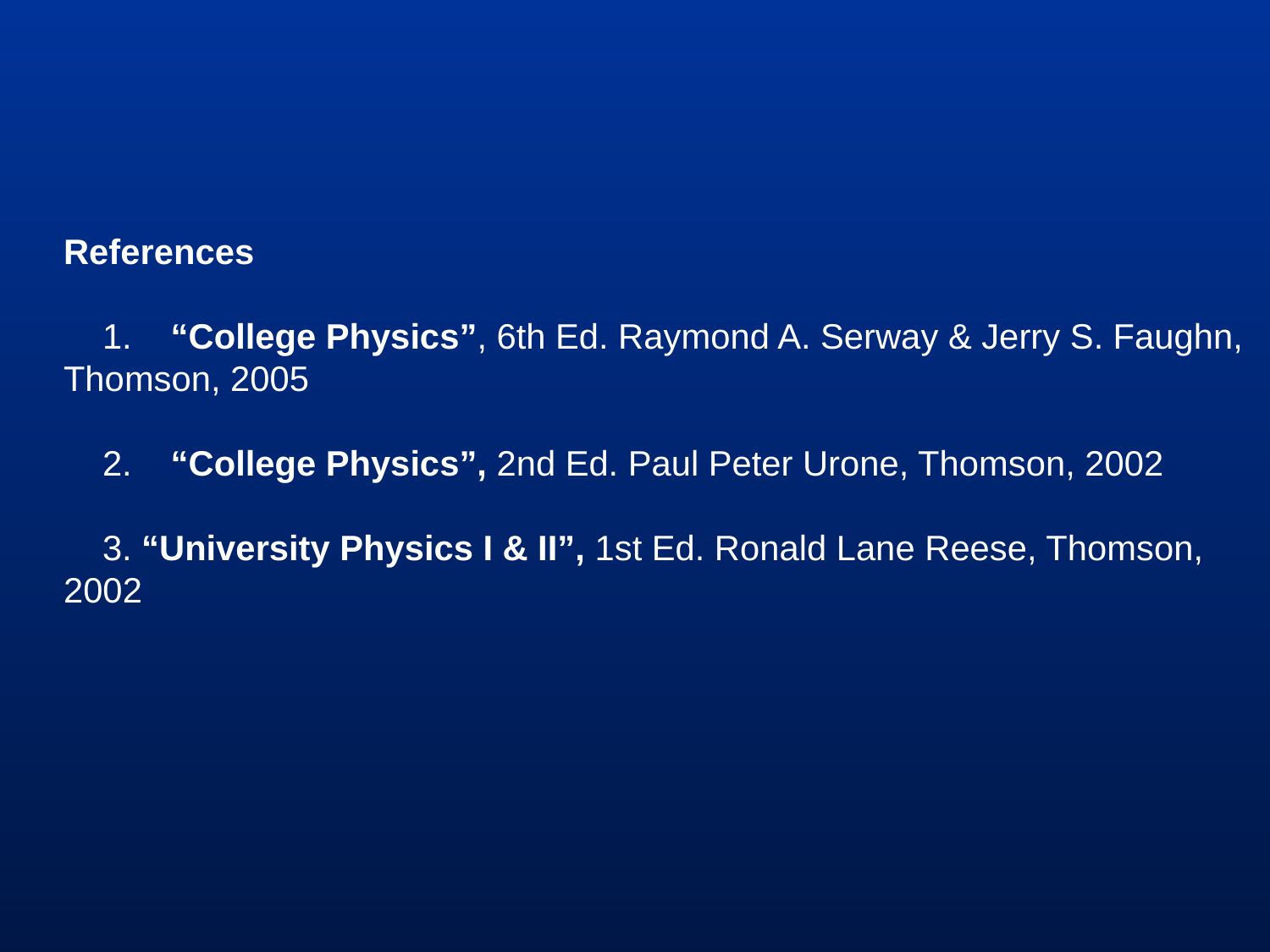

References

    1.    “College Physics”, 6th Ed. Raymond A. Serway & Jerry S. Faughn, Thomson, 2005

    2.    “College Physics”, 2nd Ed. Paul Peter Urone, Thomson, 2002

    3. “University Physics I & II”, 1st Ed. Ronald Lane Reese, Thomson, 2002